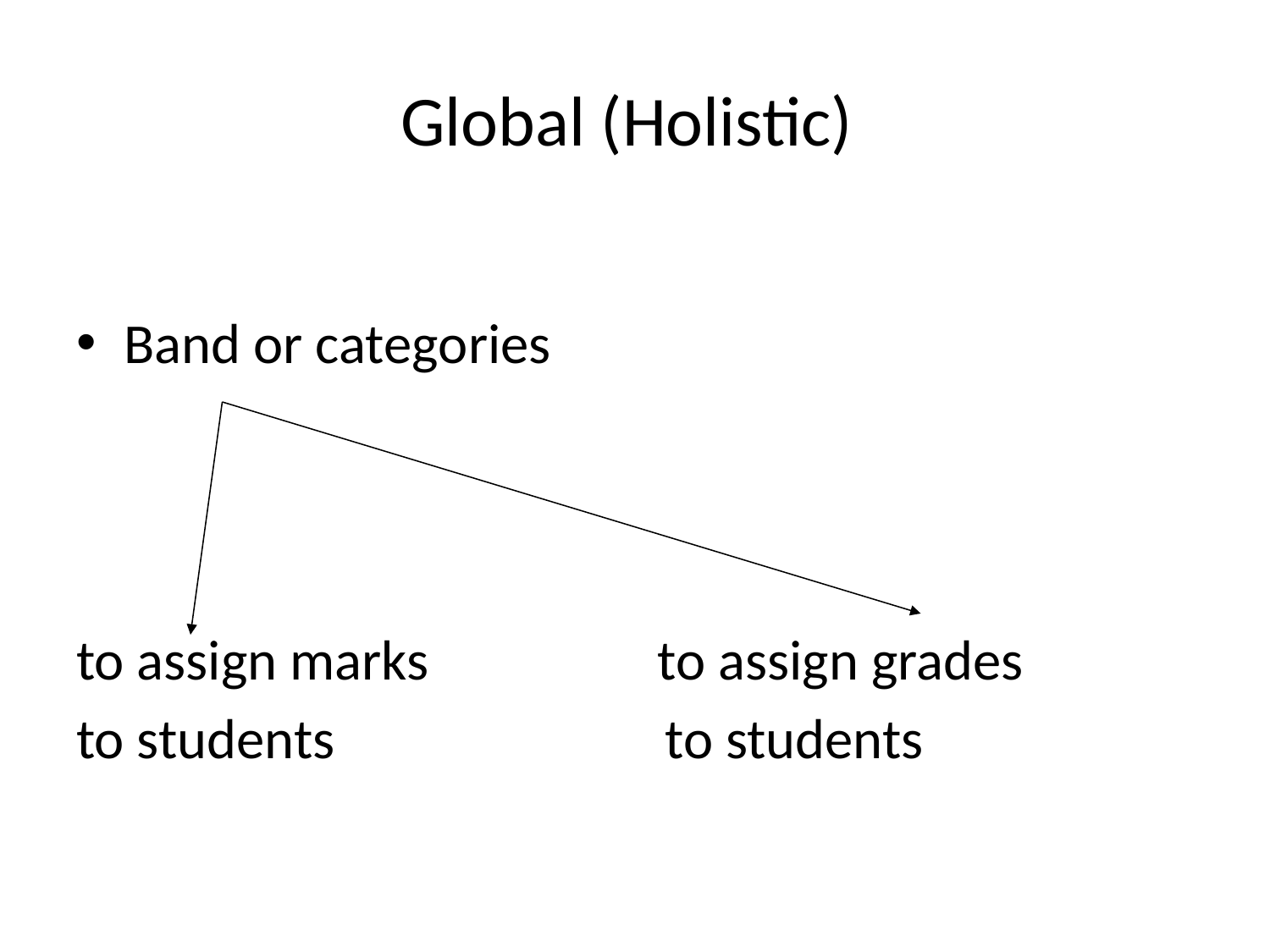

# Global (Holistic)

Band or categories

to assign marks                  to assign grades
to students                          to students